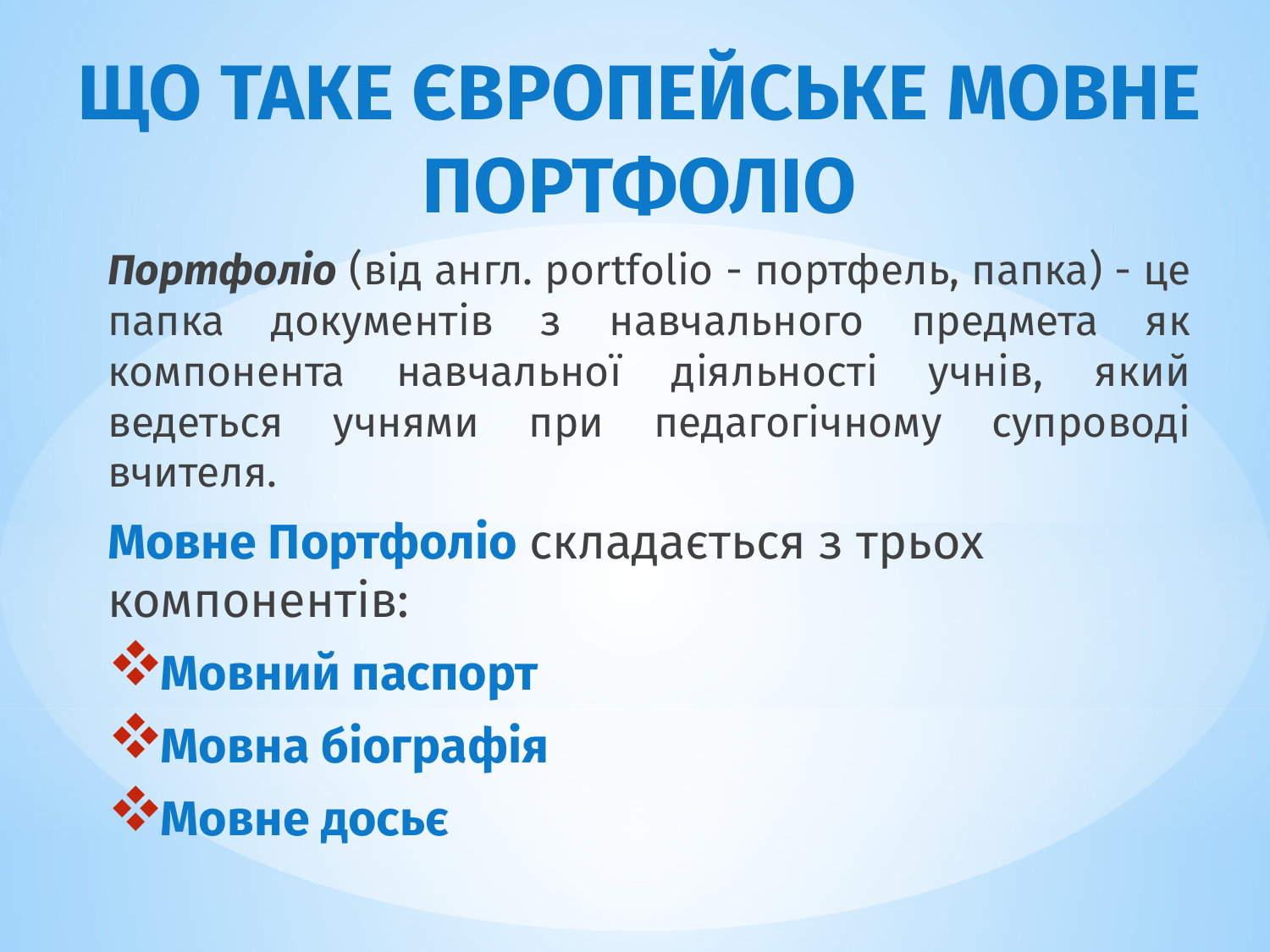

# ЩО ТАКЕ ЄВРОПЕЙСЬКЕ МОВНЕ ПОРТФОЛІО
Портфоліо (від англ. portfolio - портфель, папка) - це папка документів з навчального предмета як компонента навчальної діяльності учнів, який ведеться учнями при педагогічному супроводі вчителя.
Мовне Портфоліо складається з трьох компонентів:
Мовний паспорт
Мовна біографія
Мовне досьє